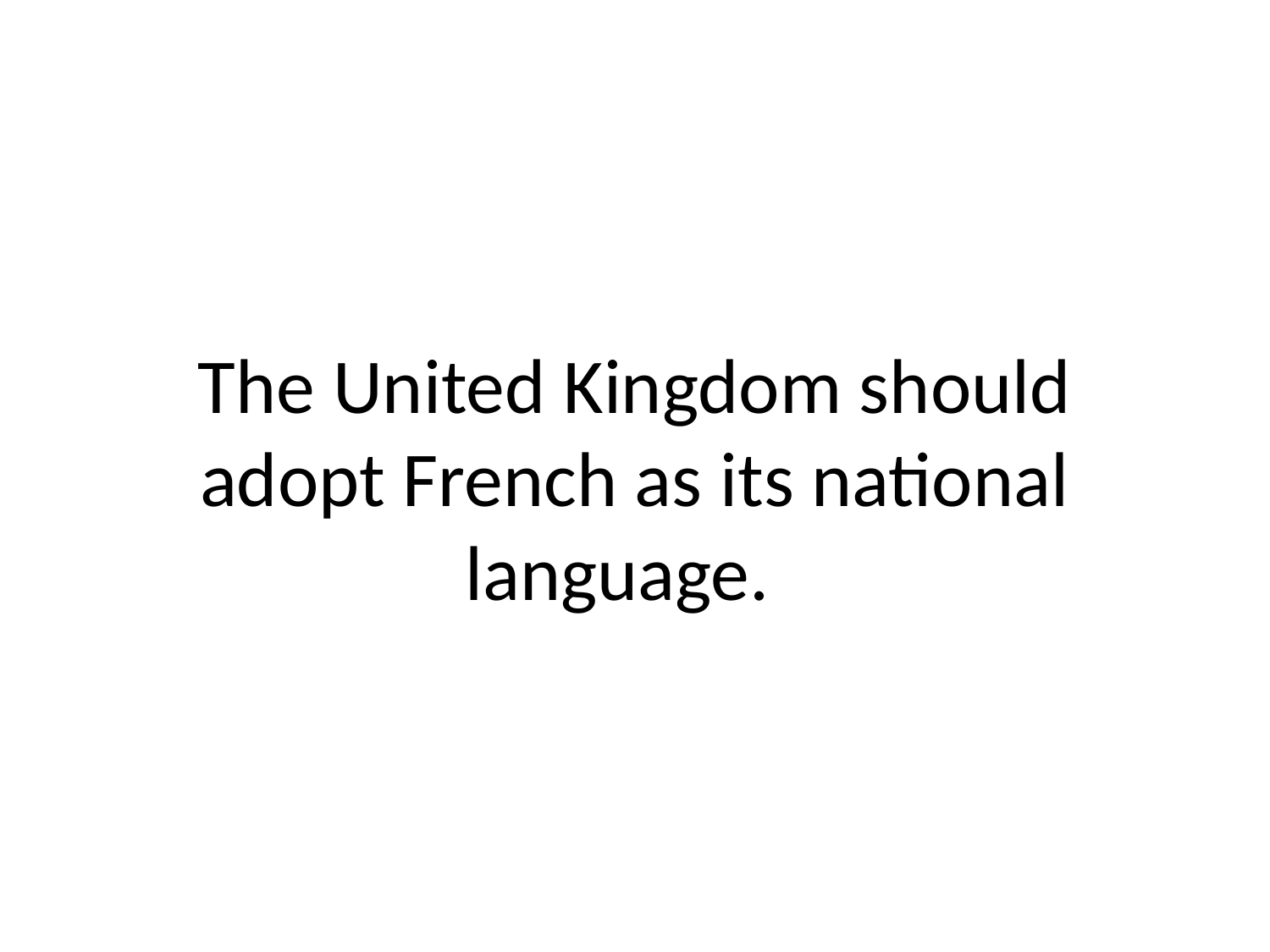

# The United Kingdom should adopt French as its national language.